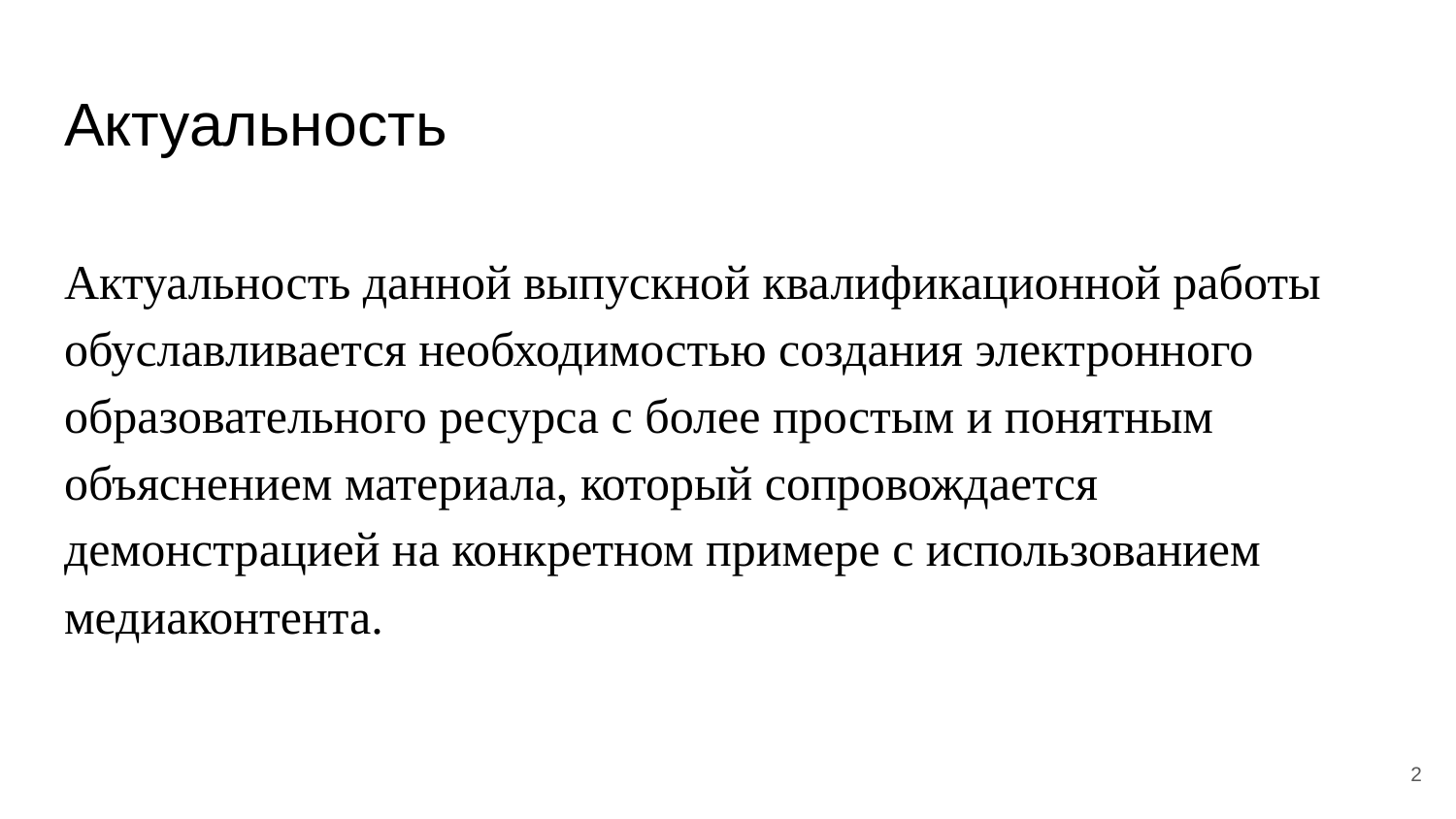

# Актуальность
Актуальность данной выпускной квалификационной работы обуславливается необходимостью создания электронного образовательного ресурса с более простым и понятным объяснением материала, который сопровождается демонстрацией на конкретном примере с использованием медиаконтента.
2